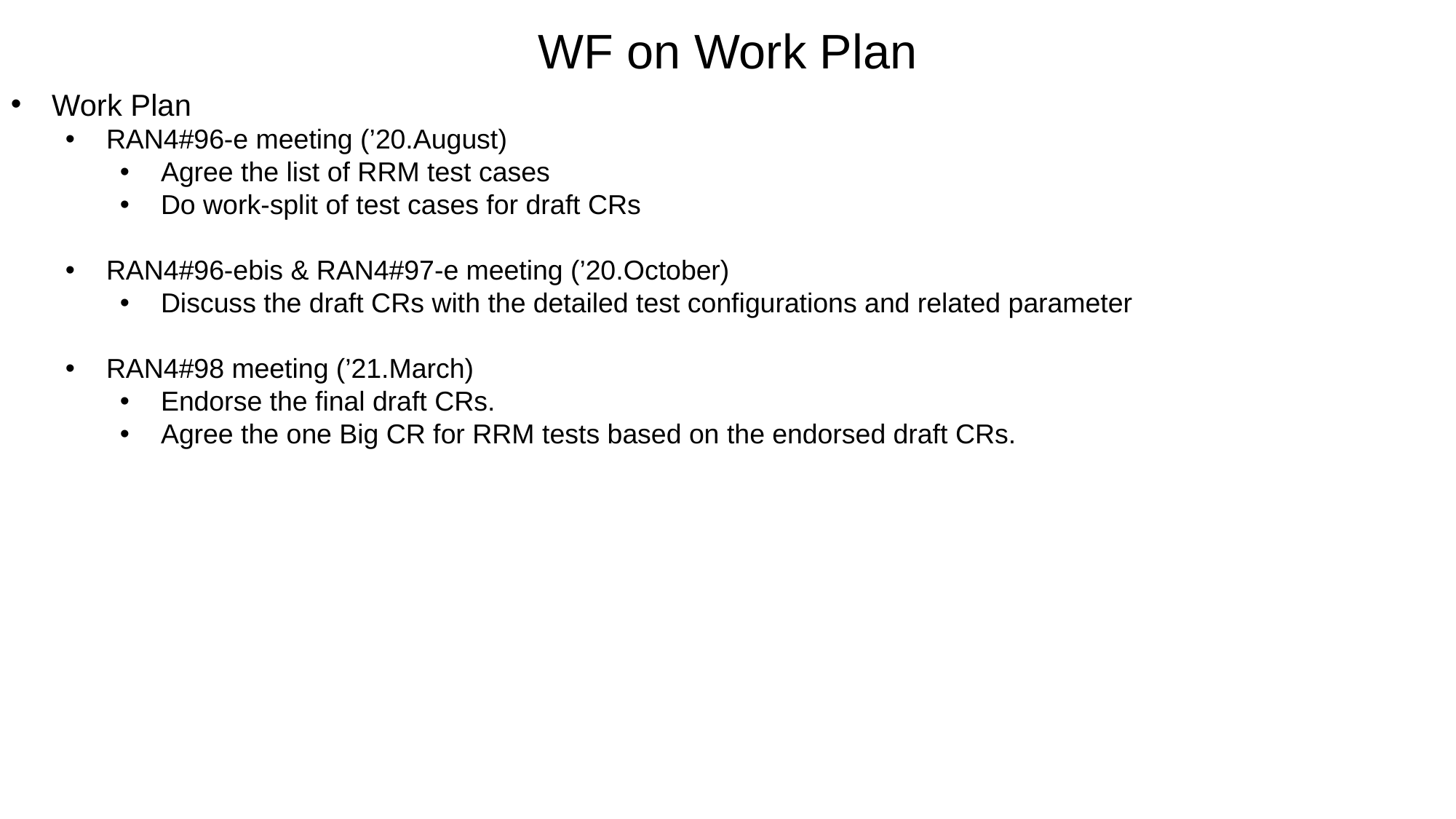

WF on Work Plan
Work Plan
RAN4#96-e meeting (’20.August)
Agree the list of RRM test cases
Do work-split of test cases for draft CRs

RAN4#96-ebis & RAN4#97-e meeting (’20.October)
Discuss the draft CRs with the detailed test configurations and related parameter

RAN4#98 meeting (’21.March)
Endorse the final draft CRs.
Agree the one Big CR for RRM tests based on the endorsed draft CRs.